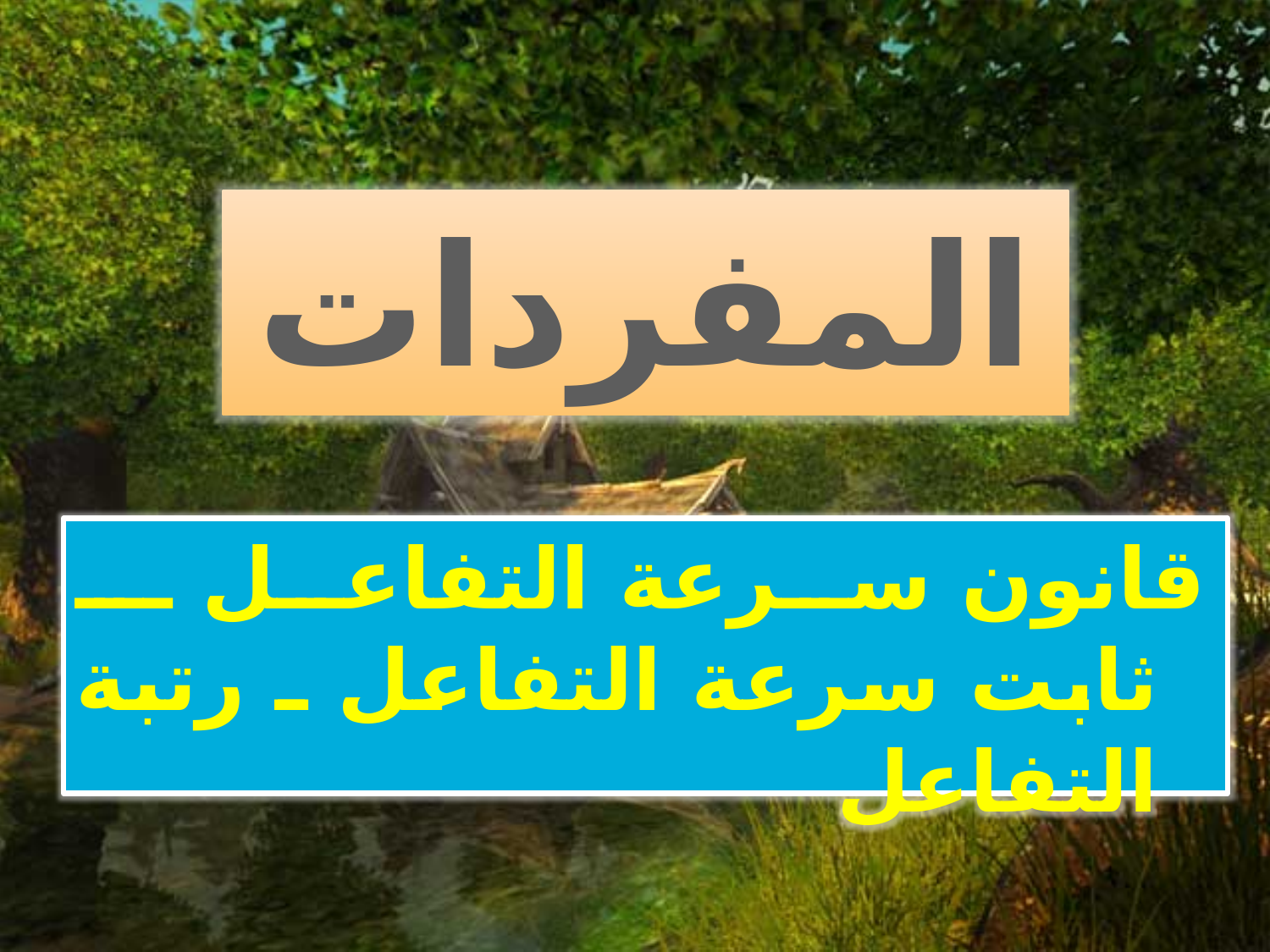

المفردات
قانون سرعة التفاعل ـ ثابت سرعة التفاعل ـ رتبة التفاعل